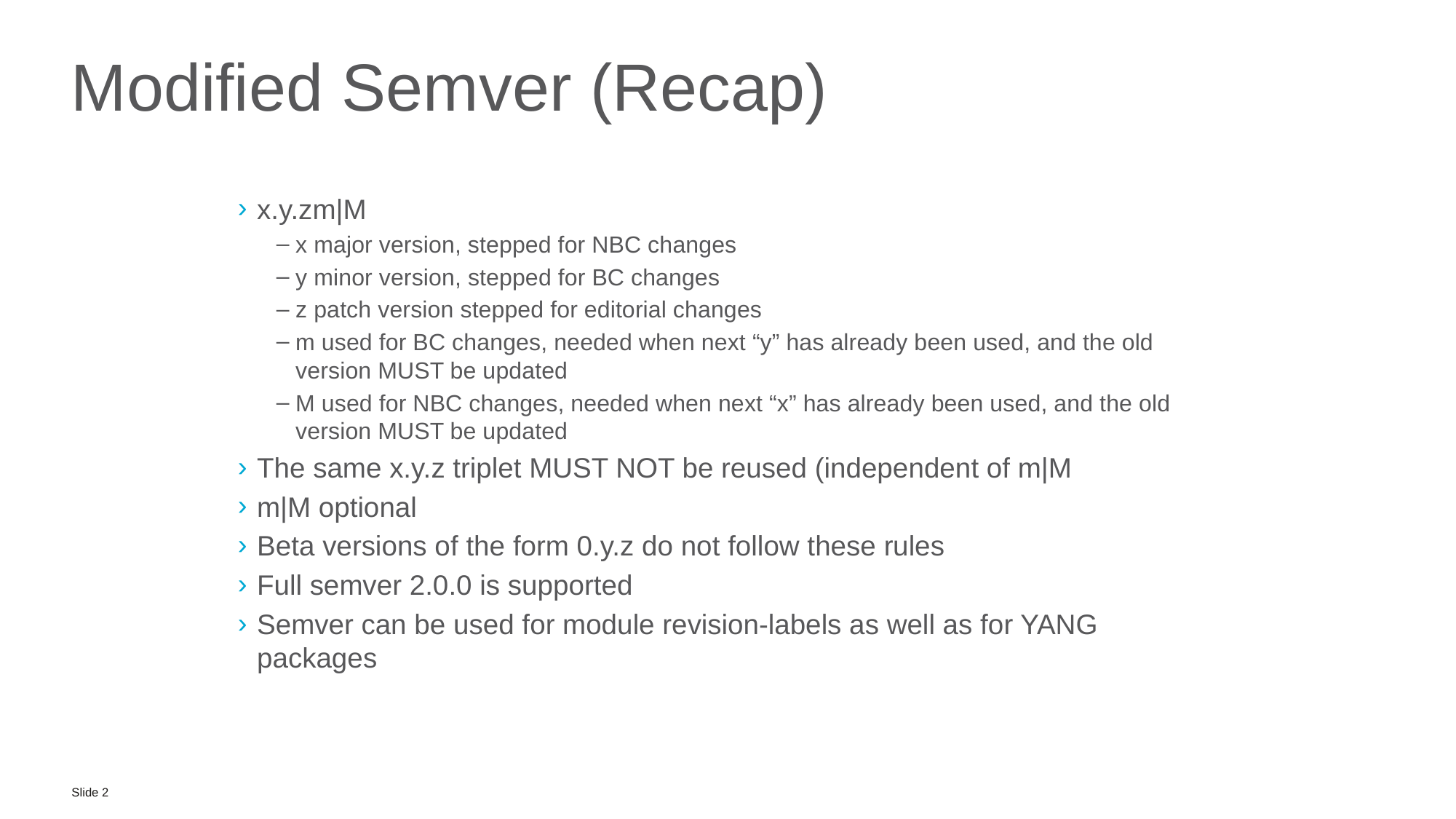

# Modified Semver (Recap)
x.y.zm|M
x major version, stepped for NBC changes
y minor version, stepped for BC changes
z patch version stepped for editorial changes
m used for BC changes, needed when next “y” has already been used, and the old version MUST be updated
M used for NBC changes, needed when next “x” has already been used, and the old version MUST be updated
The same x.y.z triplet MUST NOT be reused (independent of m|M
m|M optional
Beta versions of the form 0.y.z do not follow these rules
Full semver 2.0.0 is supported
Semver can be used for module revision-labels as well as for YANG packages